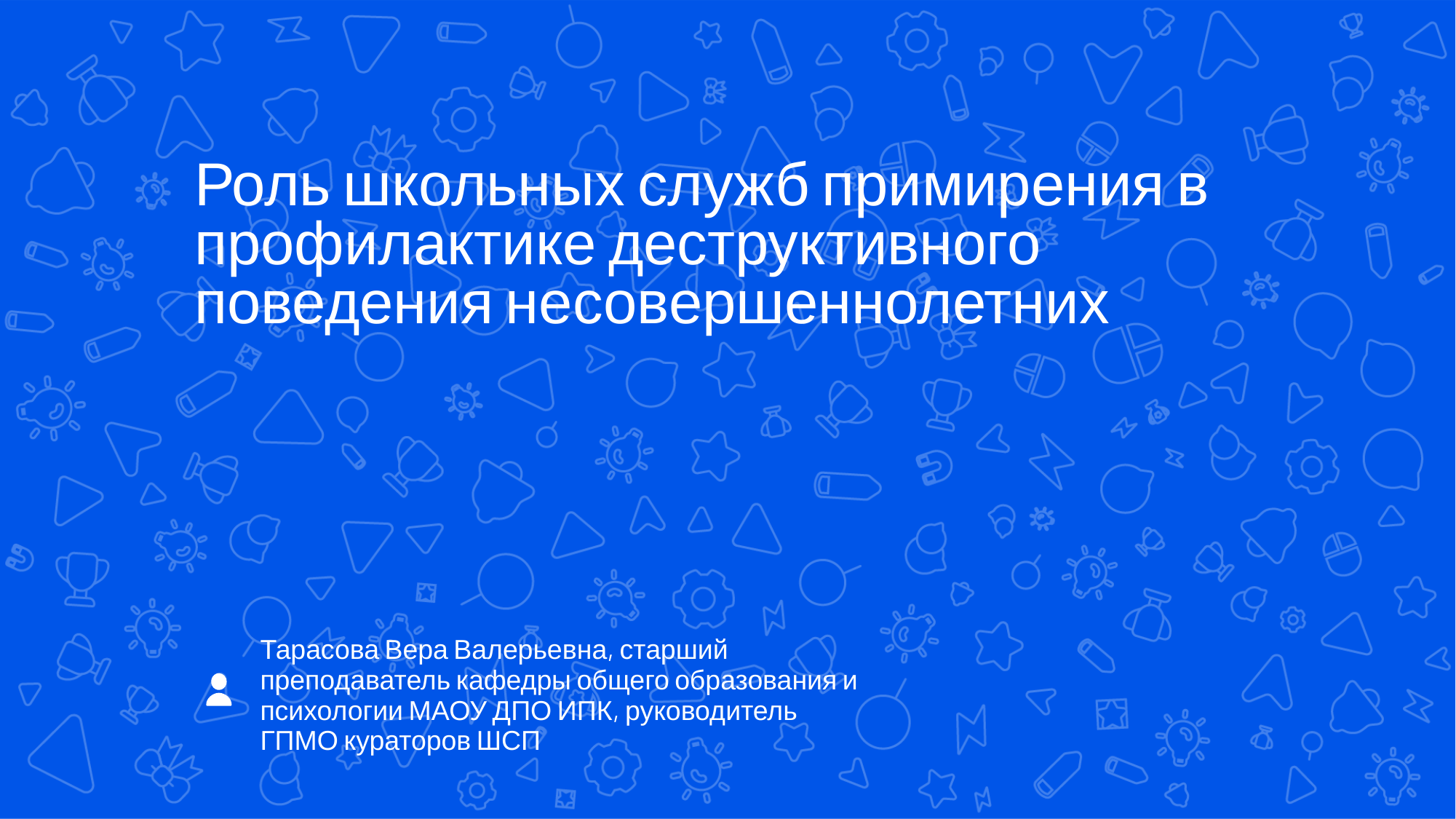

Роль школьных служб примирения в профилактике деструктивного поведения несовершеннолетних
Тарасова Вера Валерьевна, старший преподаватель кафедры общего образования и психологии МАОУ ДПО ИПК, руководитель ГПМО кураторов ШСП